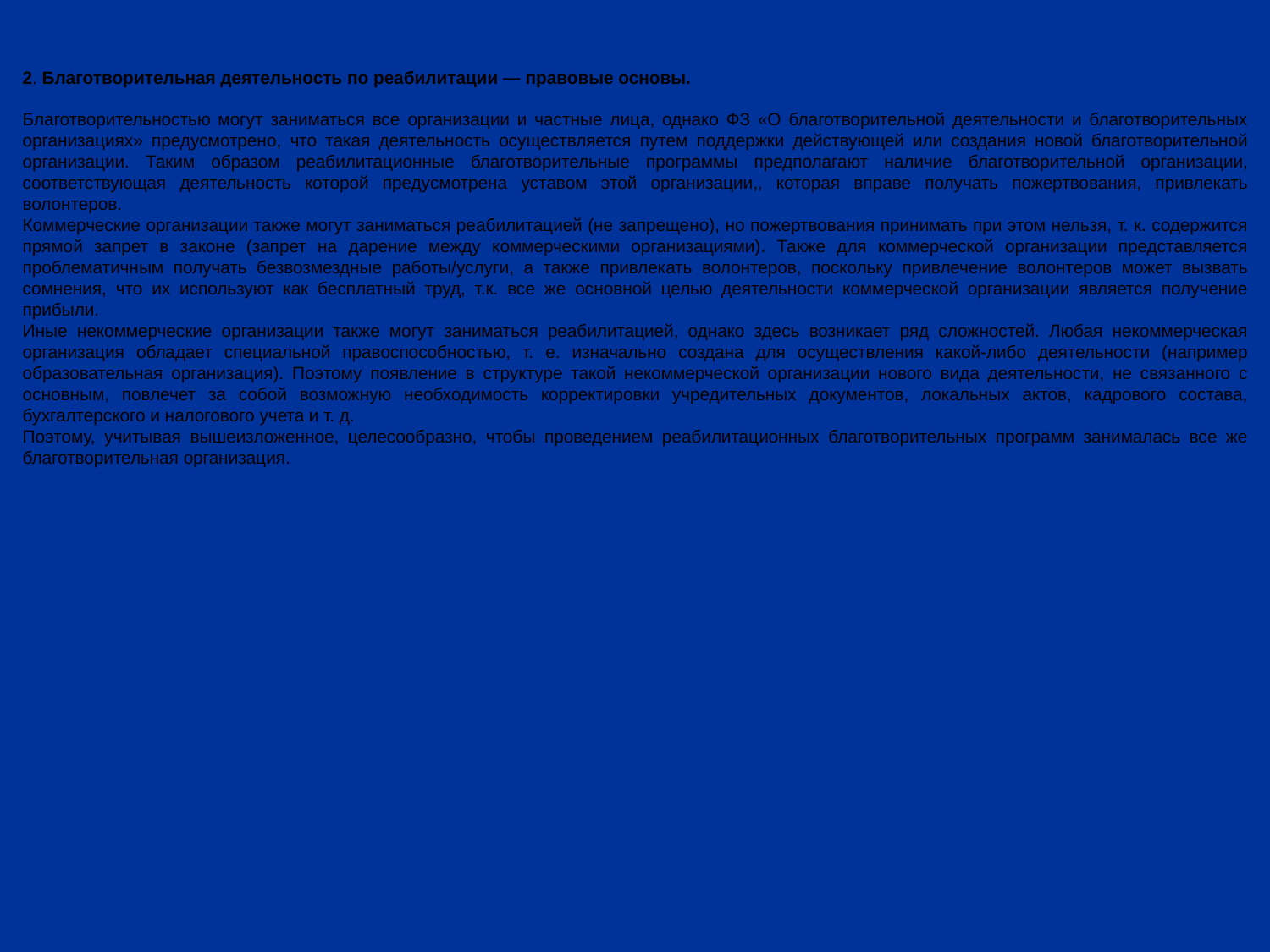

2. Благотворительная деятельность по реабилитации — правовые основы.

Благотворительностью могут заниматься все организации и частные лица, однако ФЗ «О благотворительной деятельности и благотворительных организациях» предусмотрено, что такая деятельность осуществляется путем поддержки действующей или создания новой благотворительной организации. Таким образом реабилитационные благотворительные программы предполагают наличие благотворительной организации, соответствующая деятельность которой предусмотрена уставом этой организации,, которая вправе получать пожертвования, привлекать волонтеров.
Коммерческие организации также могут заниматься реабилитацией (не запрещено), но пожертвования принимать при этом нельзя, т. к. содержится прямой запрет в законе (запрет на дарение между коммерческими организациями). Также для коммерческой организации представляется проблематичным получать безвозмездные работы/услуги, а также привлекать волонтеров, поскольку привлечение волонтеров может вызвать сомнения, что их используют как бесплатный труд, т.к. все же основной целью деятельности коммерческой организации является получение прибыли.
Иные некоммерческие организации также могут заниматься реабилитацией, однако здесь возникает ряд сложностей. Любая некоммерческая организация обладает специальной правоспособностью, т. е. изначально создана для осуществления какой-либо деятельности (например образовательная организация). Поэтому появление в структуре такой некоммерческой организации нового вида деятельности, не связанного с основным, повлечет за собой возможную необходимость корректировки учредительных документов, локальных актов, кадрового состава, бухгалтерского и налогового учета и т. д.
Поэтому, учитывая вышеизложенное, целесообразно, чтобы проведением реабилитационных благотворительных программ занималась все же благотворительная организация.